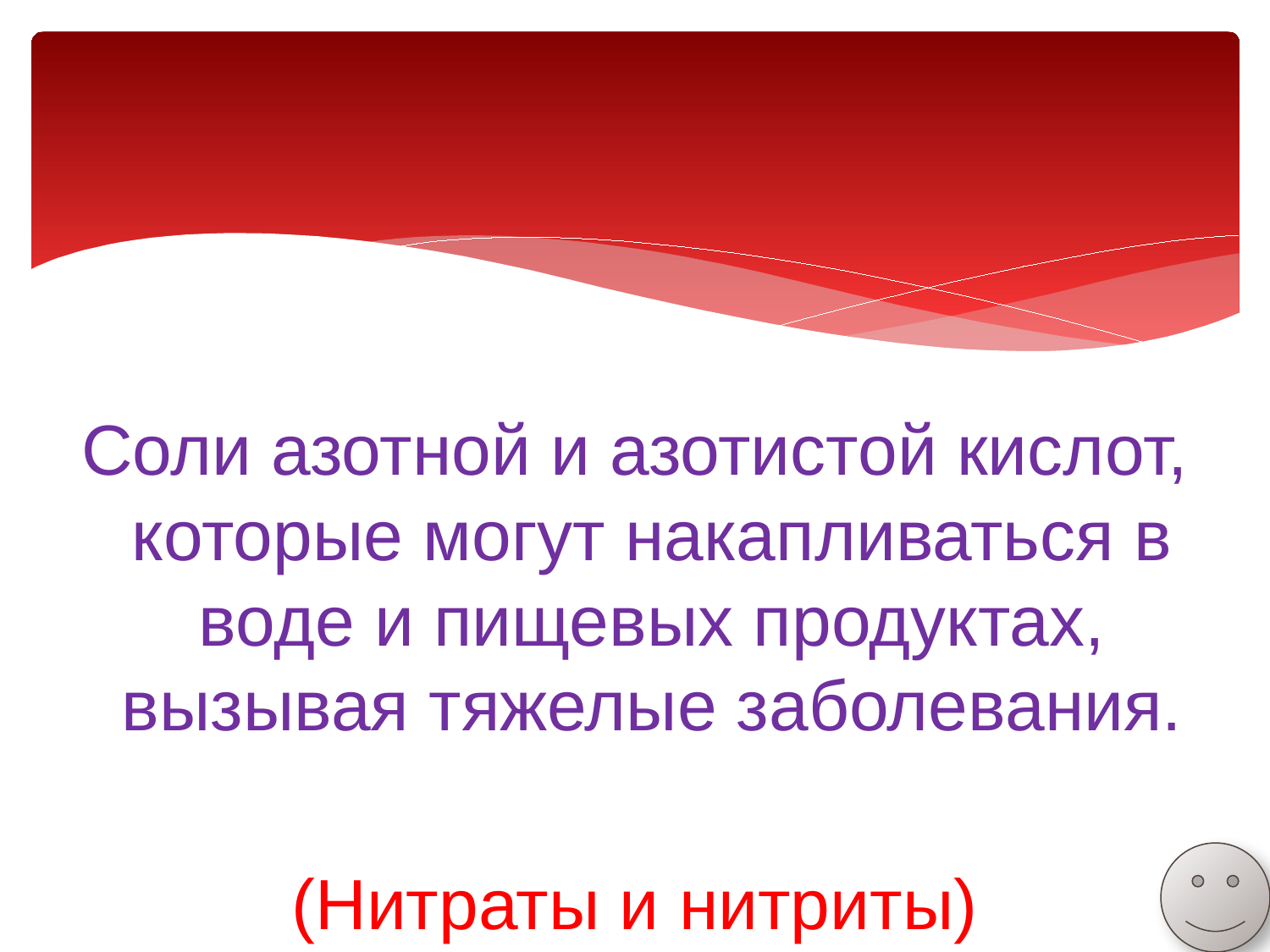

Соли азотной и азотистой кислот, которые могут накапливаться в воде и пищевых продуктах, вызывая тяжелые заболевания.

(Нитраты и нитриты)
#